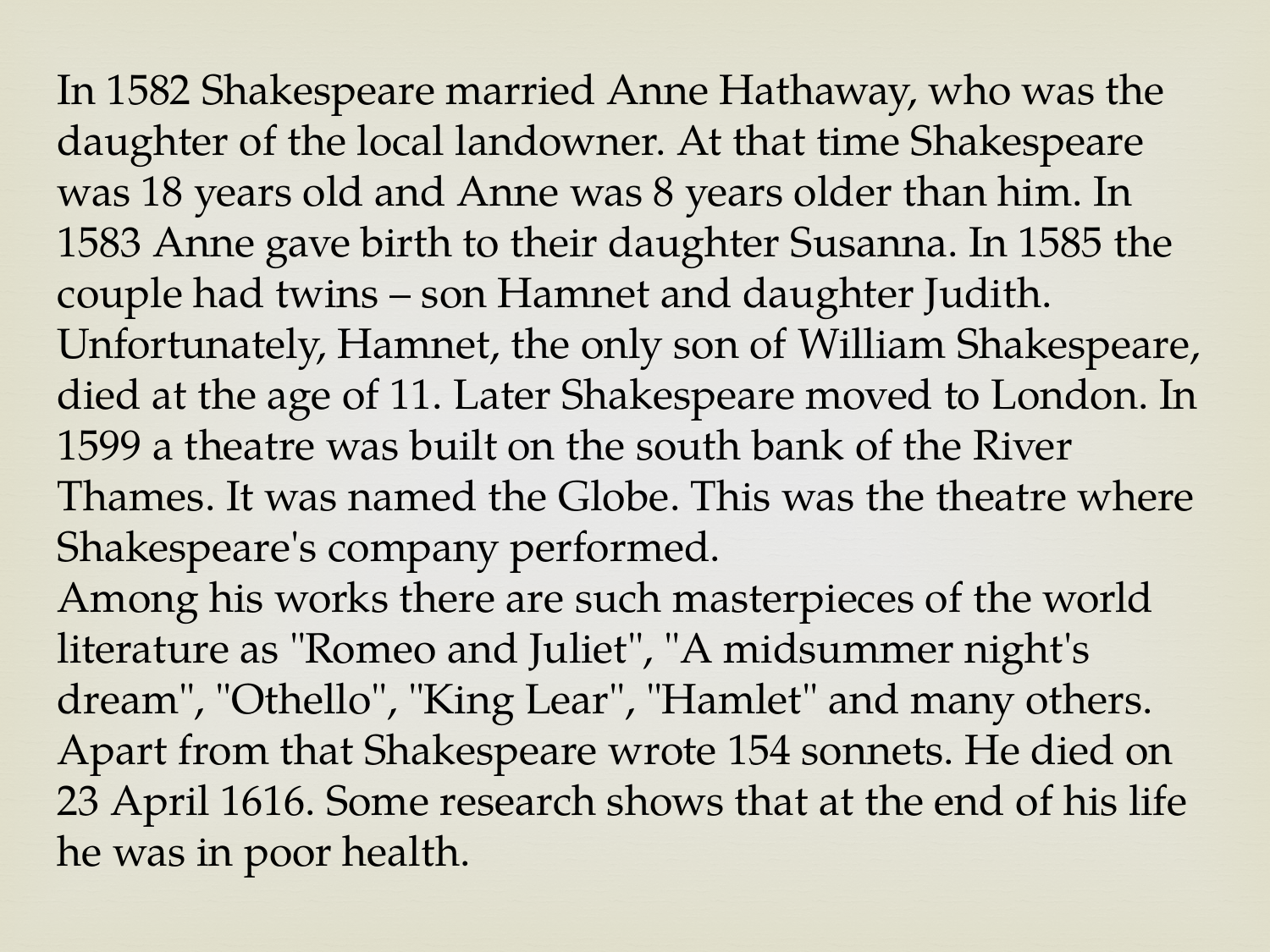

In 1582 Shakespeare married Anne Hathaway, who was the daughter of the local landowner. At that time Shakespeare was 18 years old and Anne was 8 years older than him. In 1583 Anne gave birth to their daughter Susanna. In 1585 the couple had twins – son Hamnet and daughter Judith. Unfortunately, Hamnet, the only son of William Shakespeare, died at the age of 11. Later Shakespeare moved to London. In 1599 a theatre was built on the south bank of the River Thames. It was named the Globe. This was the theatre where Shakespeare's company performed.
Among his works there are such masterpieces of the world literature as "Romeo and Juliet", "A midsummer night's dream", "Othello", "King Lear", "Hamlet" and many others. Apart from that Shakespeare wrote 154 sonnets. He died on 23 April 1616. Some research shows that at the end of his life he was in poor health.